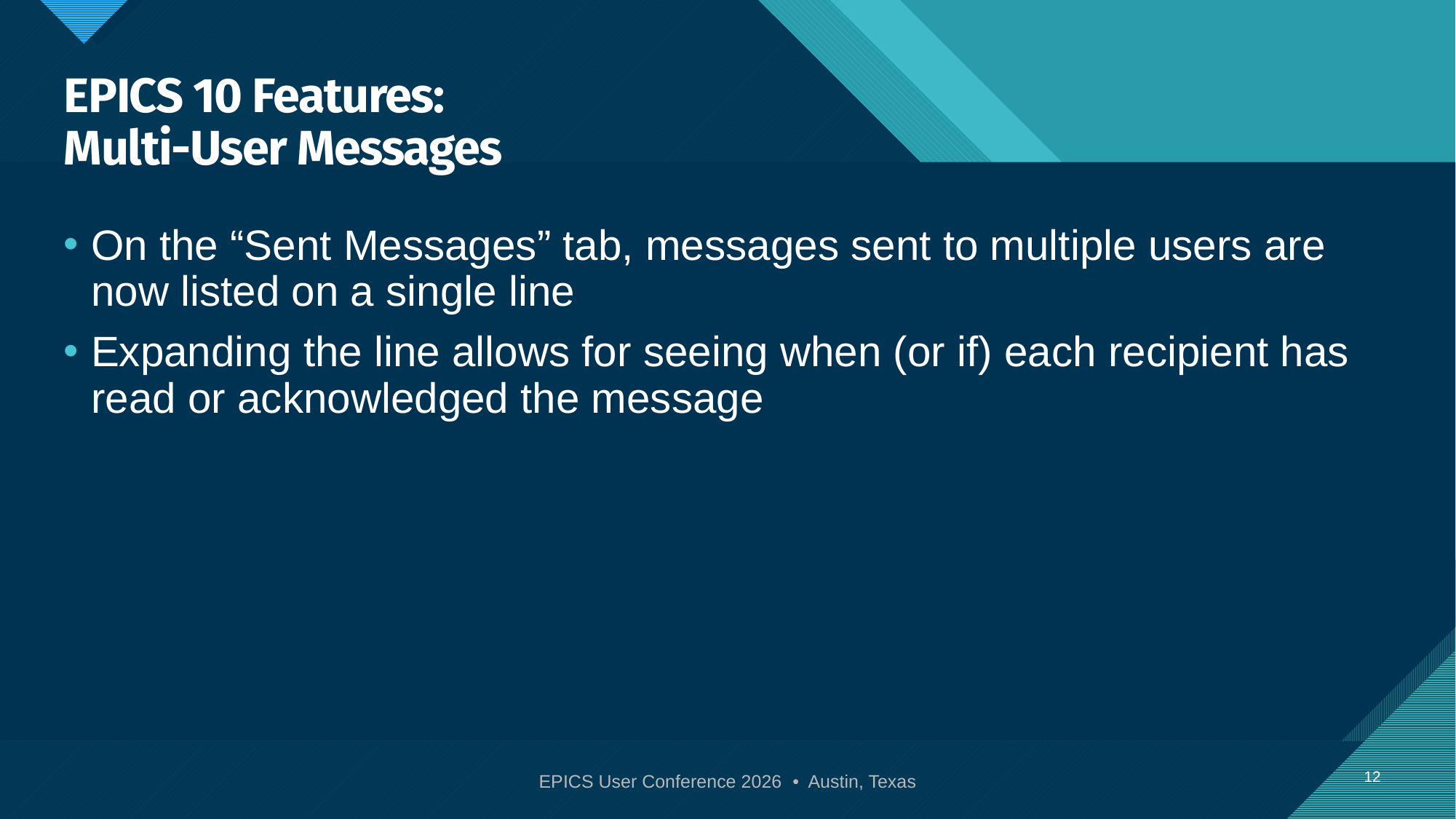

# EPICS 10 Features: Multi-User Messages
On the “Sent Messages” tab, messages sent to multiple users are now listed on a single line
Expanding the line allows for seeing when (or if) each recipient has read or acknowledged the message
12
EPICS User Conference 2026  •  Austin, Texas